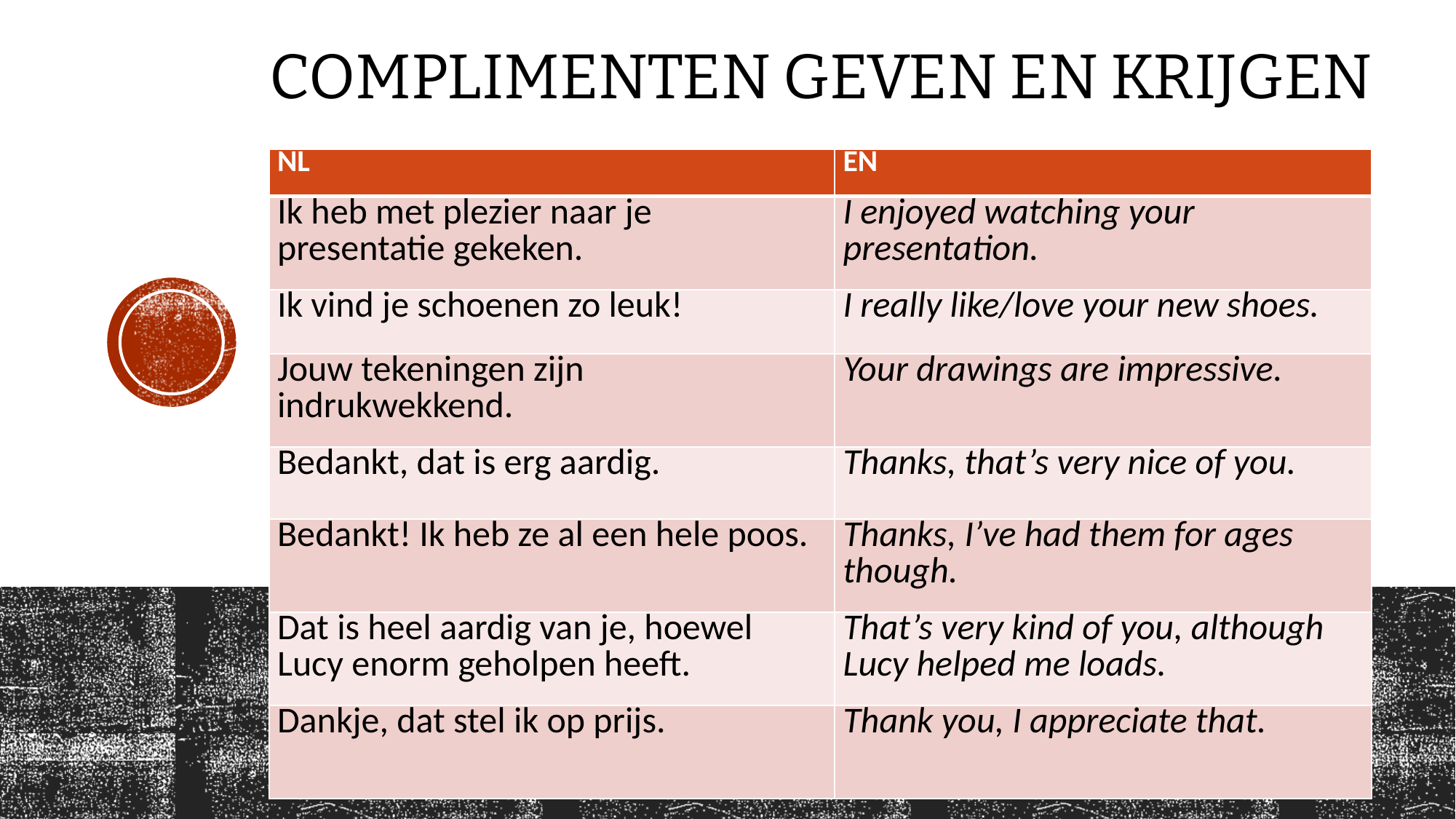

# Complimenten geven en krijgen
| NL | EN |
| --- | --- |
| Ik heb met plezier naar je presentatie gekeken. | I enjoyed watching your presentation. |
| Ik vind je schoenen zo leuk! | I really like/love your new shoes. |
| Jouw tekeningen zijn indrukwekkend. | Your drawings are impressive. |
| Bedankt, dat is erg aardig. | Thanks, that’s very nice of you. |
| Bedankt! Ik heb ze al een hele poos. | Thanks, I’ve had them for ages though. |
| Dat is heel aardig van je, hoewel Lucy enorm geholpen heeft. | That’s very kind of you, although Lucy helped me loads. |
| Dankje, dat stel ik op prijs. | Thank you, I appreciate that. |